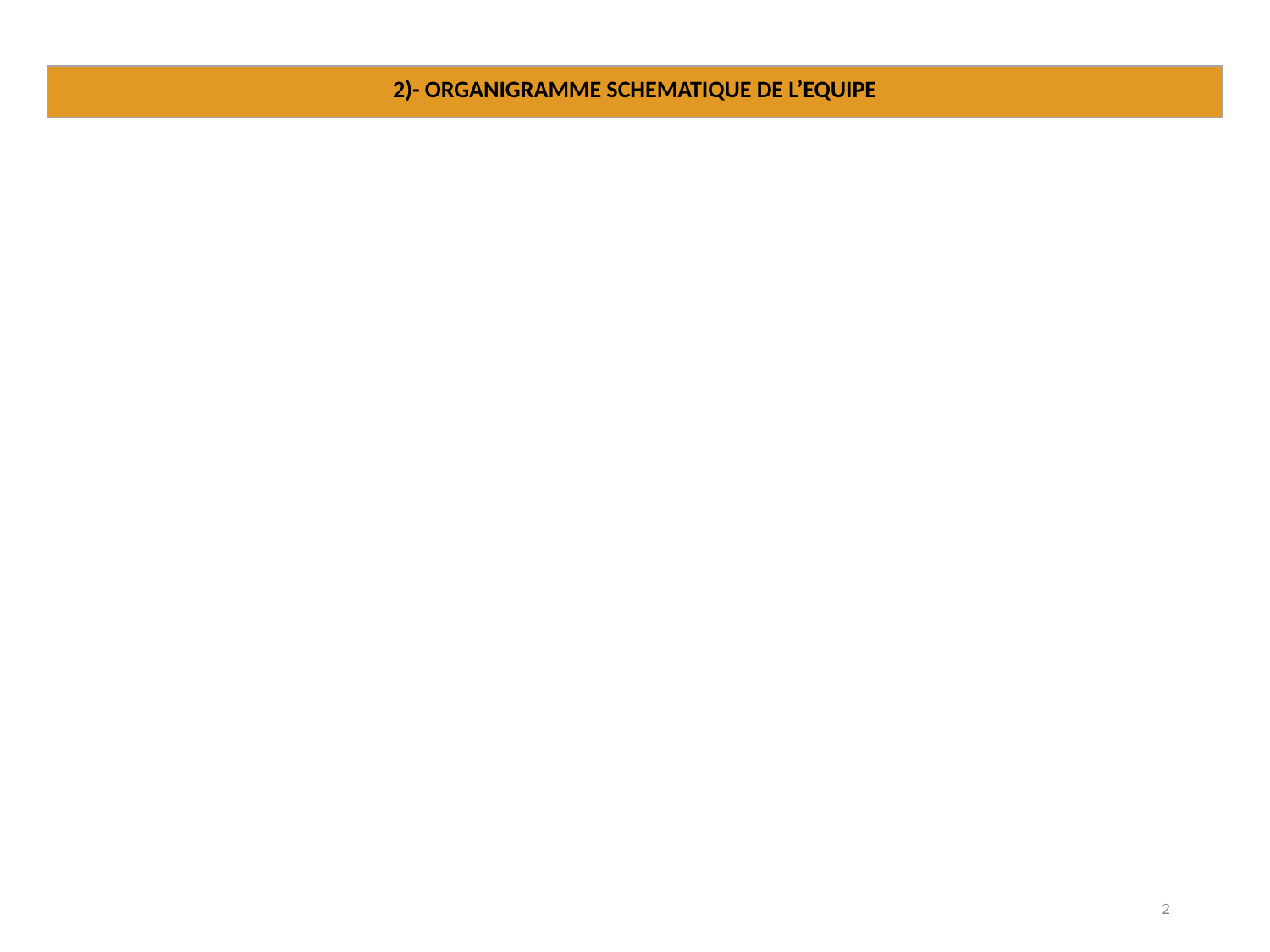

| 2)- ORGANIGRAMME SCHEMATIQUE DE L’EQUIPE |
| --- |
2